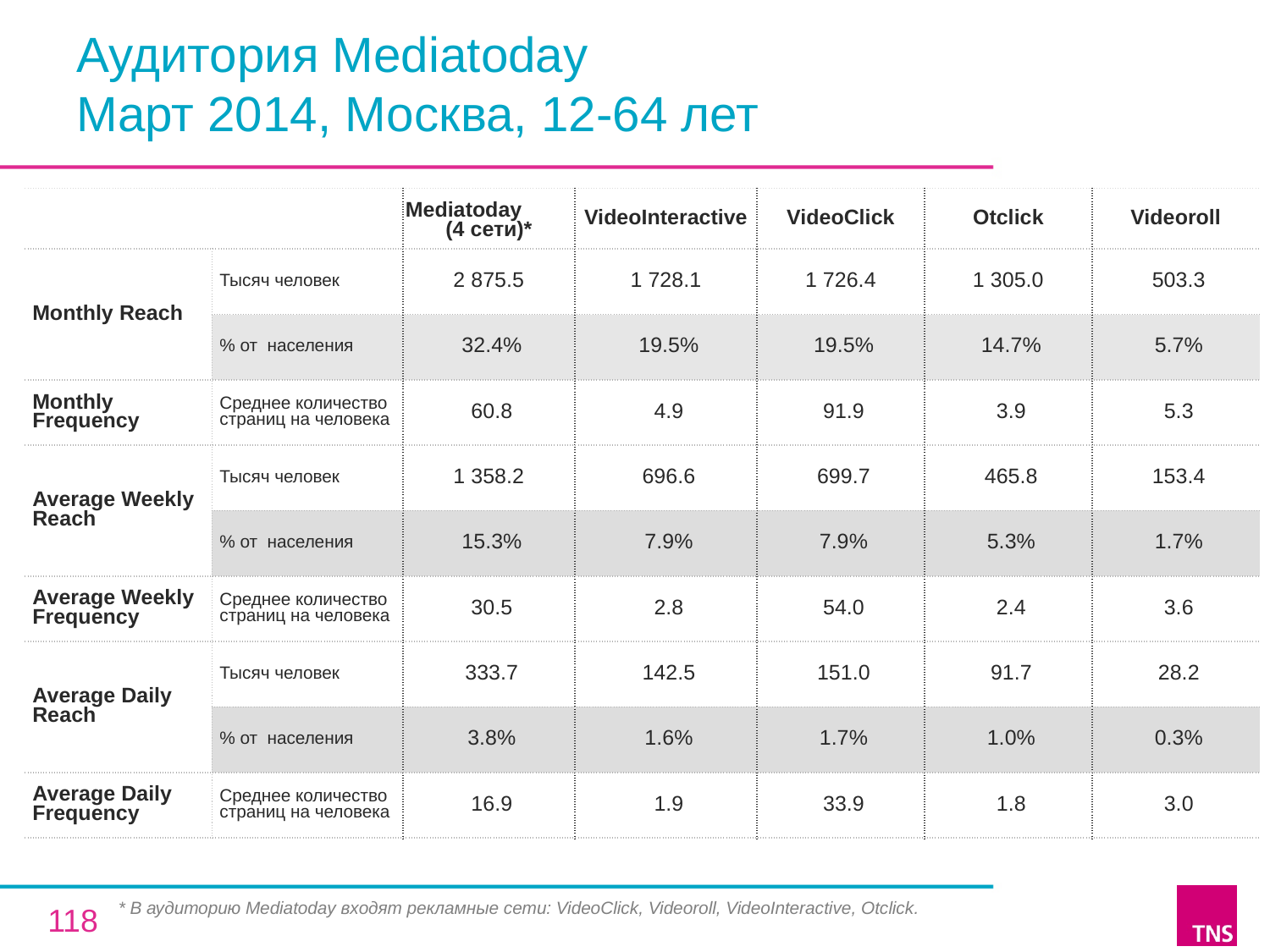

# Аудитория Mediatoday Март 2014, Москва, 12-64 лет
|  |  | Mediatoday (4 сети)\* | VideoInteractive | VideoClick | Otclick | Videoroll |
| --- | --- | --- | --- | --- | --- | --- |
| Monthly Reach | Тысяч человек | 2 875.5 | 1 728.1 | 1 726.4 | 1 305.0 | 503.3 |
|  | % от населения | 32.4% | 19.5% | 19.5% | 14.7% | 5.7% |
| Monthly Frequency | Среднее количество страниц на человека | 60.8 | 4.9 | 91.9 | 3.9 | 5.3 |
| Average Weekly Reach | Тысяч человек | 1 358.2 | 696.6 | 699.7 | 465.8 | 153.4 |
|  | % от населения | 15.3% | 7.9% | 7.9% | 5.3% | 1.7% |
| Average Weekly Frequency | Среднее количество страниц на человека | 30.5 | 2.8 | 54.0 | 2.4 | 3.6 |
| Average Daily Reach | Тысяч человек | 333.7 | 142.5 | 151.0 | 91.7 | 28.2 |
|  | % от населения | 3.8% | 1.6% | 1.7% | 1.0% | 0.3% |
| Average Daily Frequency | Среднее количество страниц на человека | 16.9 | 1.9 | 33.9 | 1.8 | 3.0 |
* В аудиторию Mediatoday входят рекламные сети: VideoClick, Videoroll, VideoInteractive, Otclick.
118